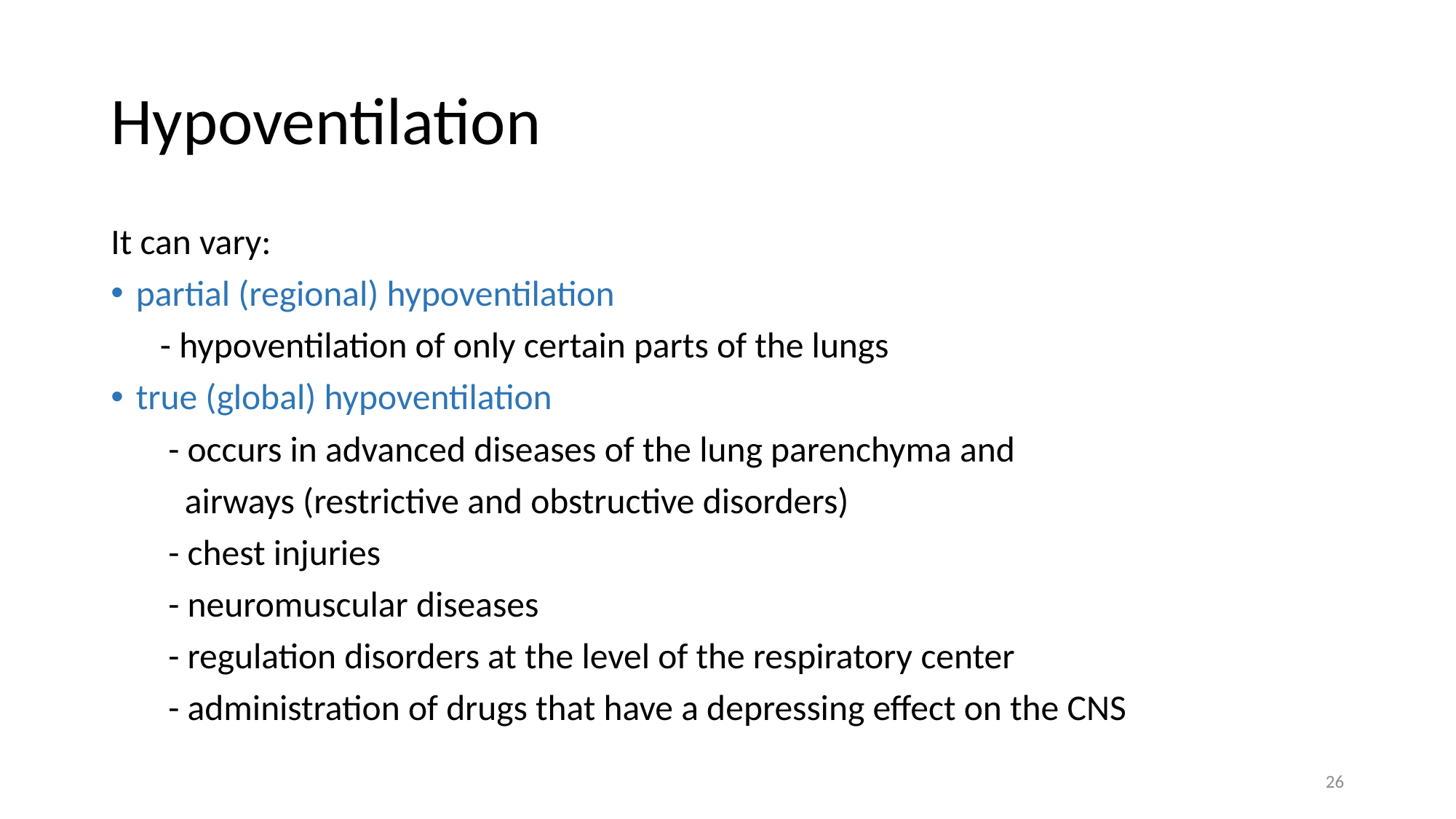

# Hypoventilation
It can vary:
partial (regional) hypoventilation
      - hypoventilation of only certain parts of the lungs
true (global) hypoventilation
       - occurs in advanced diseases of the lung parenchyma and
         airways (restrictive and obstructive disorders)
       - chest injuries
       - neuromuscular diseases
       - regulation disorders at the level of the respiratory center
       - administration of drugs that have a depressing effect on the CNS
26